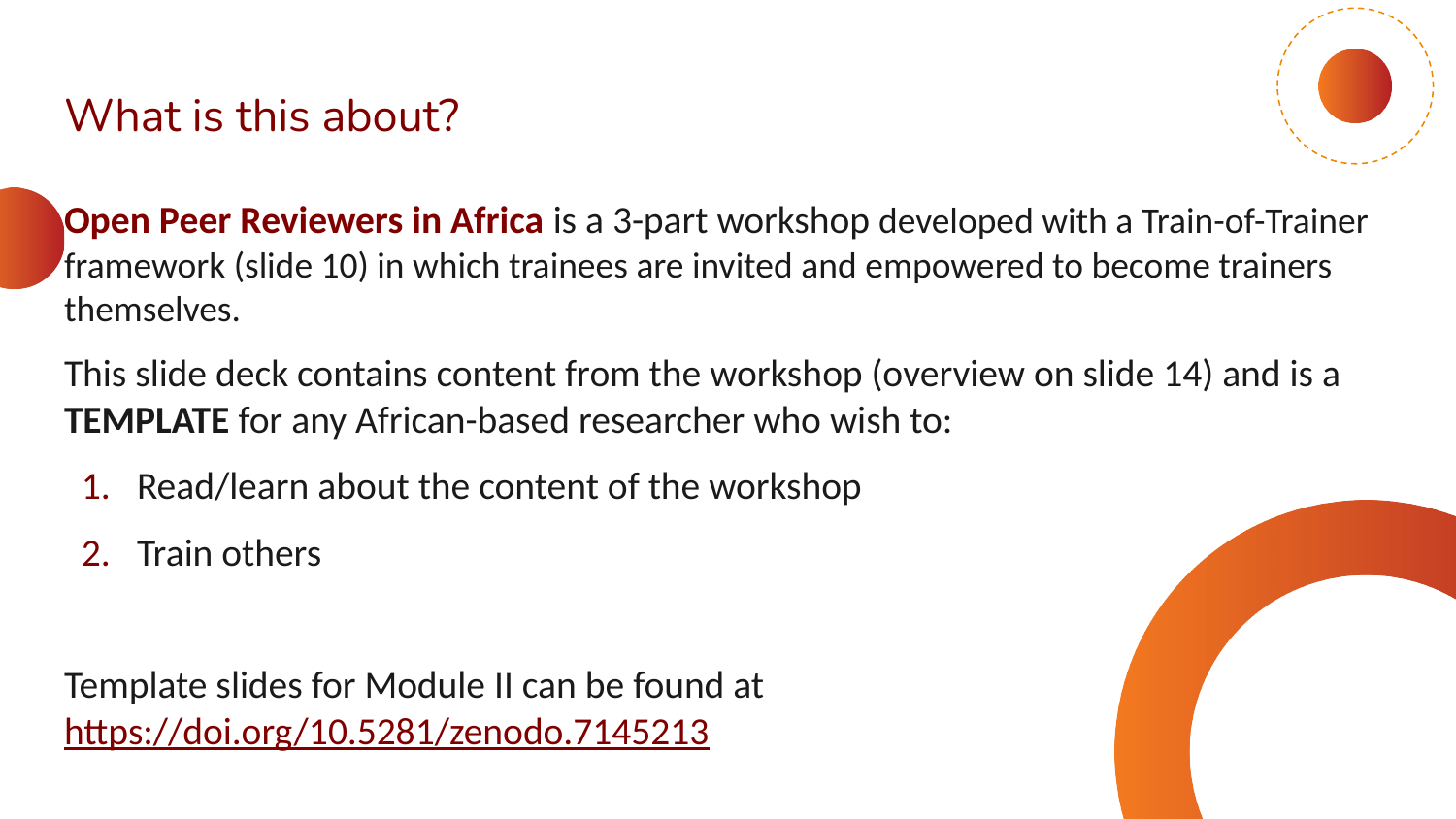

What is this about?
Open Peer Reviewers in Africa is a 3-part workshop developed with a Train-of-Trainer framework (slide 10) in which trainees are invited and empowered to become trainers themselves.
This slide deck contains content from the workshop (overview on slide 14) and is a TEMPLATE for any African-based researcher who wish to:
Read/learn about the content of the workshop
Train others

Template slides for Module II can be found at https://doi.org/10.5281/zenodo.7145213